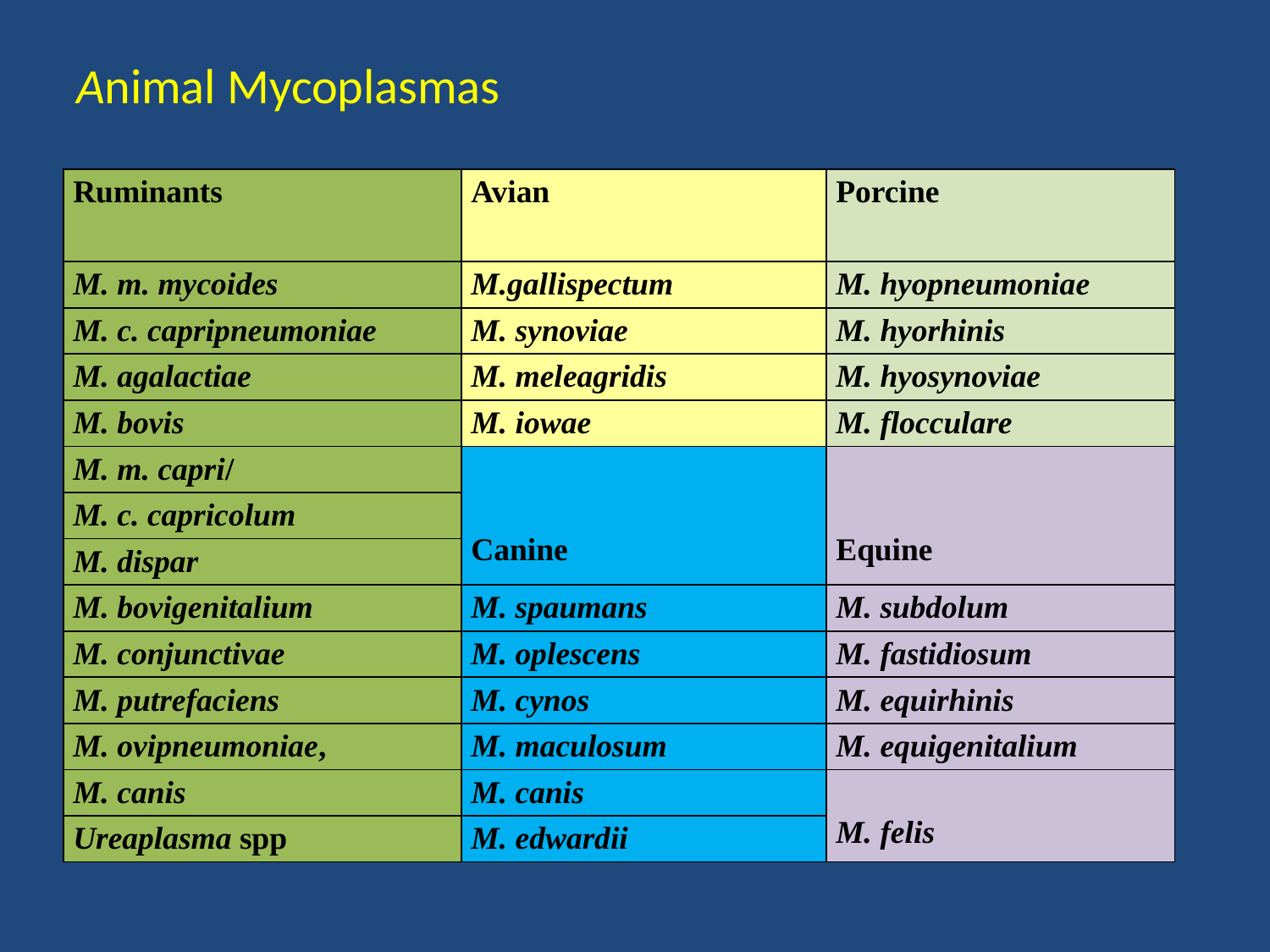

# Animal Mycoplasmas
| Ruminants | Avian | Porcine |
| --- | --- | --- |
| M. m. mycoides | M.gallispectum | M. hyopneumoniae |
| M. c. capripneumoniae | M. synoviae | M. hyorhinis |
| M. agalactiae | M. meleagridis | M. hyosynoviae |
| M. bovis | M. iowae | M. flocculare |
| M. m. capri/ | Canine | Equine |
| M. c. capricolum |  |  |
| M. dispar |  |  |
| M. bovigenitalium | M. spaumans | M. subdolum |
| M. conjunctivae | M. oplescens | M. fastidiosum |
| M. putrefaciens | M. cynos | M. equirhinis |
| M. ovipneumoniae, | M. maculosum | M. equigenitalium |
| M. canis | M. canis | M. felis |
| Ureaplasma spp | M. edwardii |  |